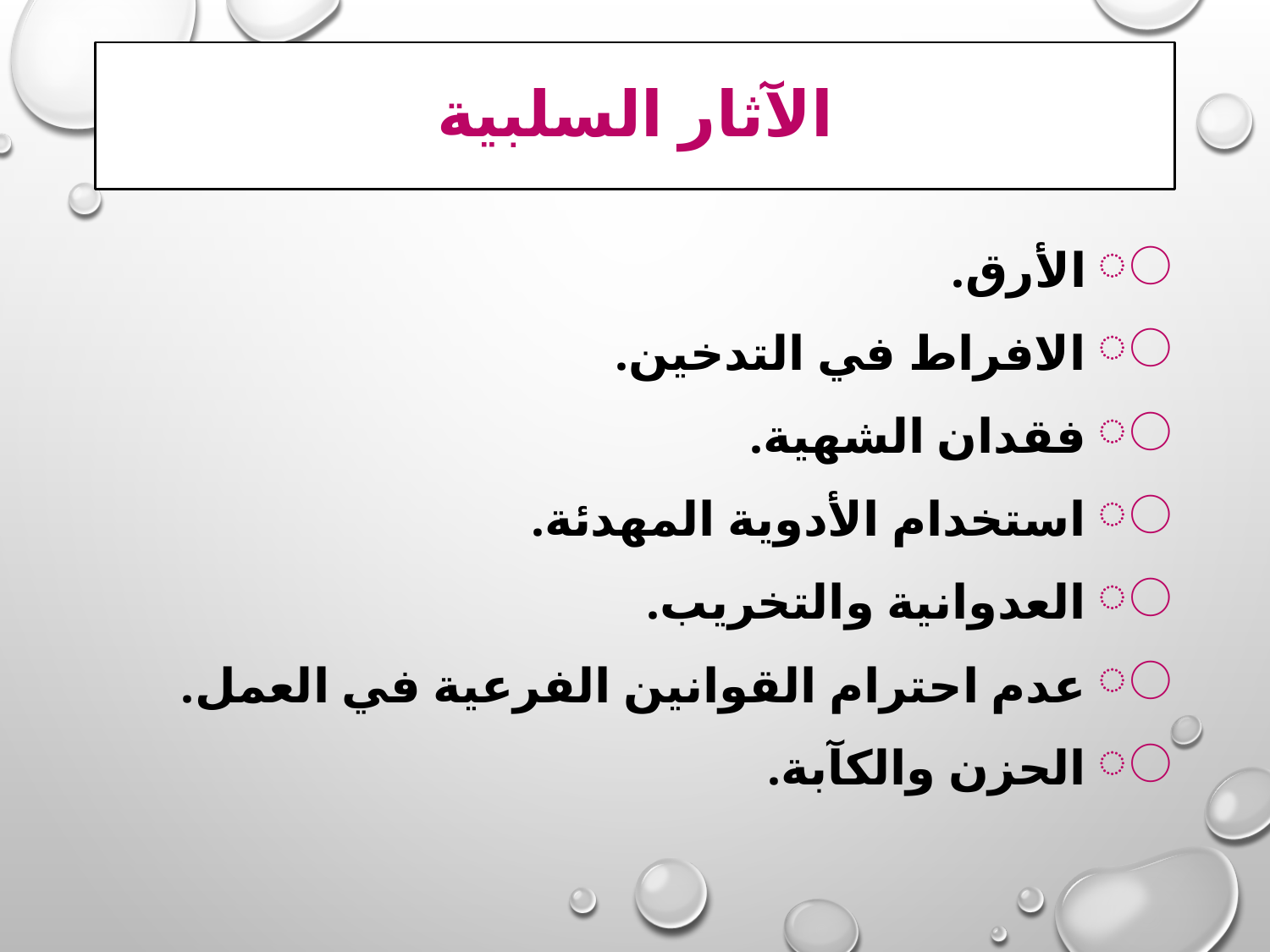

# الآثار السلبية
 الأرق.
 الافراط في التدخين.
 فقدان الشهية.
 استخدام الأدوية المهدئة.
 العدوانية والتخريب.
 عدم احترام القوانين الفرعية في العمل.
 الحزن والكآبة.